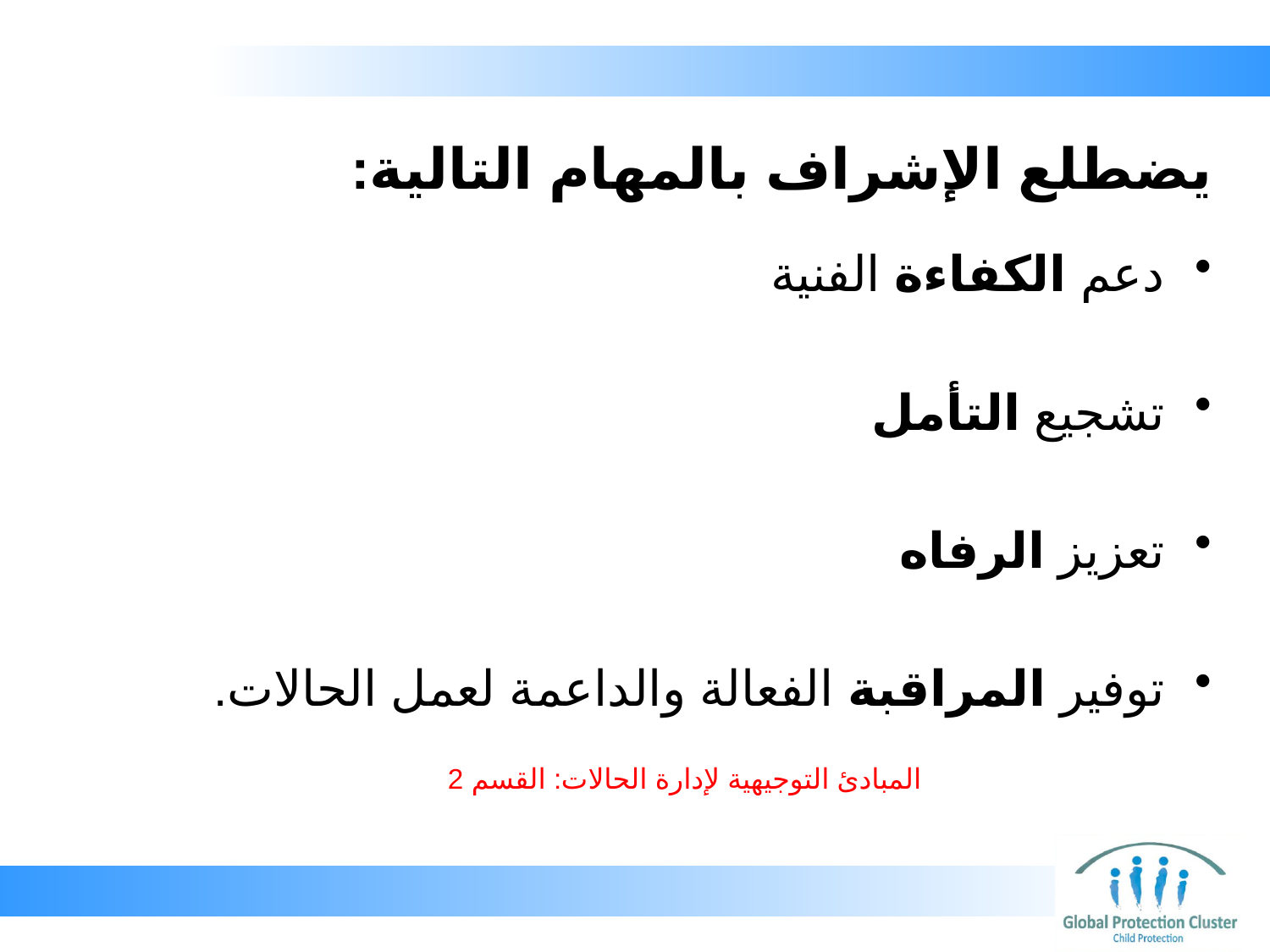

# يضطلع الإشراف بالمهام التالية:
دعم الكفاءة الفنية

تشجيع التأمل

تعزيز الرفاه

توفير المراقبة الفعالة والداعمة لعمل الحالات.

المبادئ التوجيهية لإدارة الحالات: القسم 2